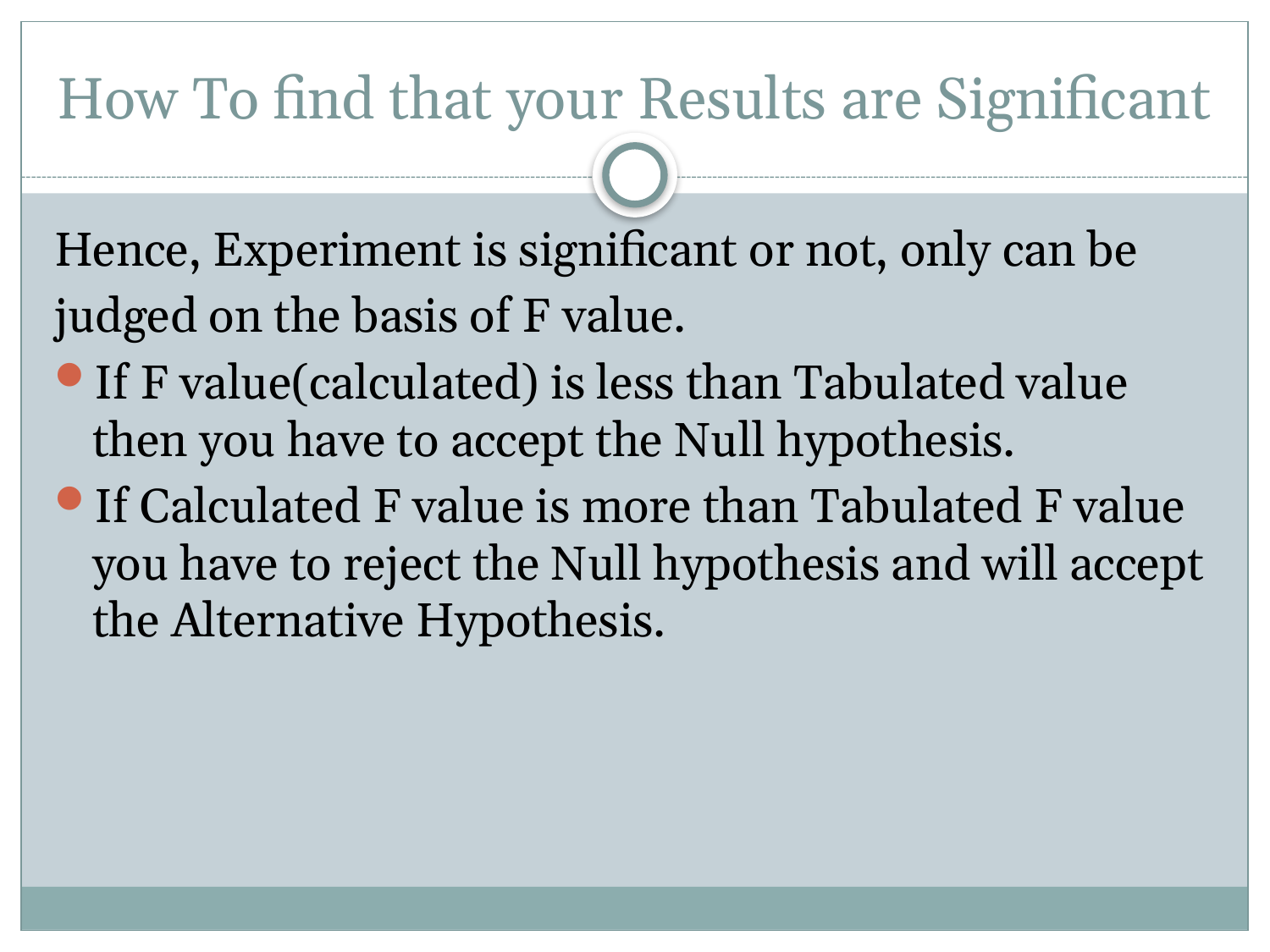

# How To find that your Results are Significant
Hence, Experiment is significant or not, only can be
judged on the basis of F value.
If F value(calculated) is less than Tabulated value then you have to accept the Null hypothesis.
If Calculated F value is more than Tabulated F value you have to reject the Null hypothesis and will accept the Alternative Hypothesis.